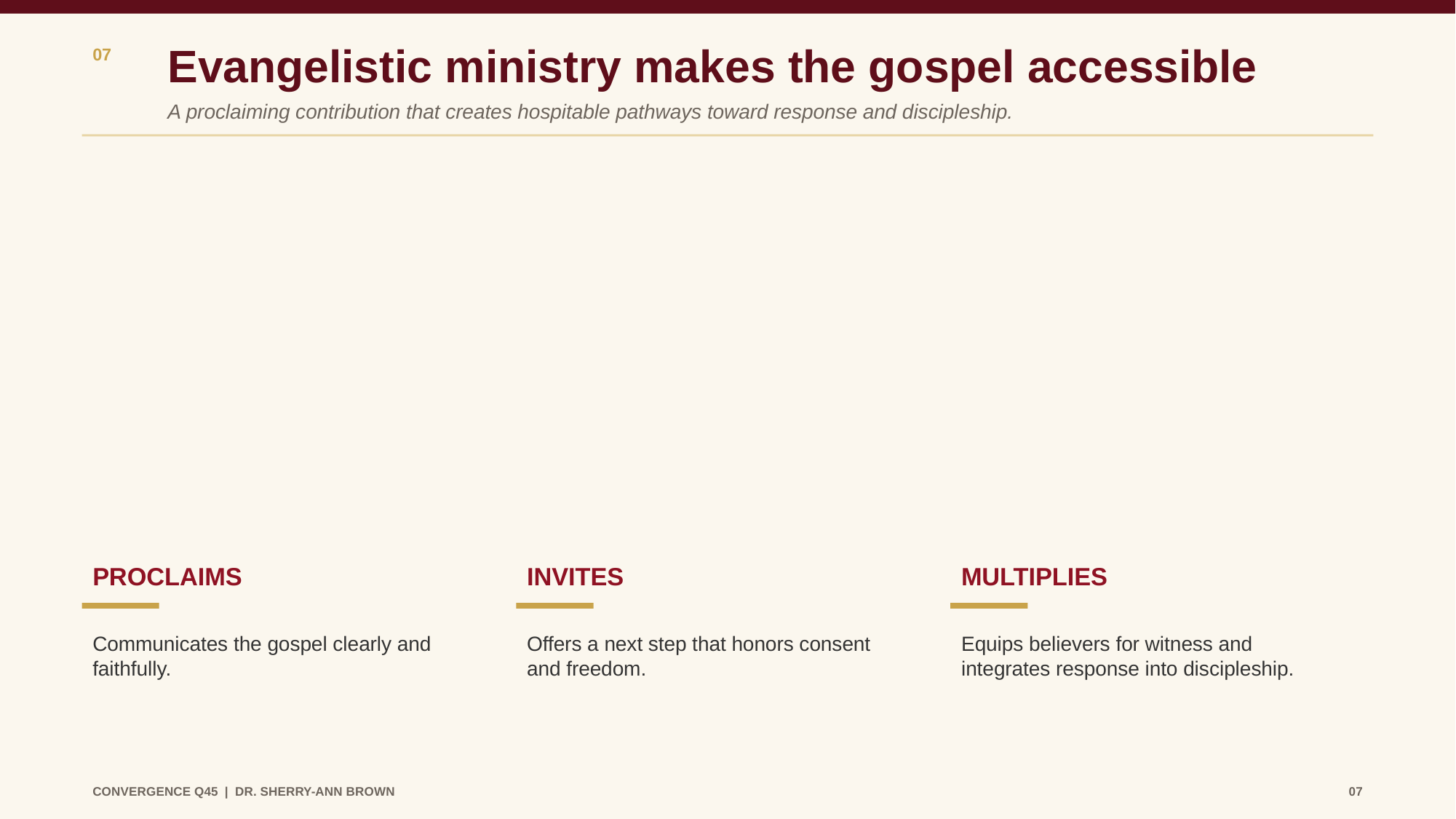

Evangelistic ministry makes the gospel accessible
07
A proclaiming contribution that creates hospitable pathways toward response and discipleship.

PROCLAIMS
INVITES
MULTIPLIES

Communicates the gospel clearly and faithfully.
Offers a next step that honors consent and freedom.
Equips believers for witness and integrates response into discipleship.
CONVERGENCE Q45  |  DR. SHERRY-ANN BROWN
07